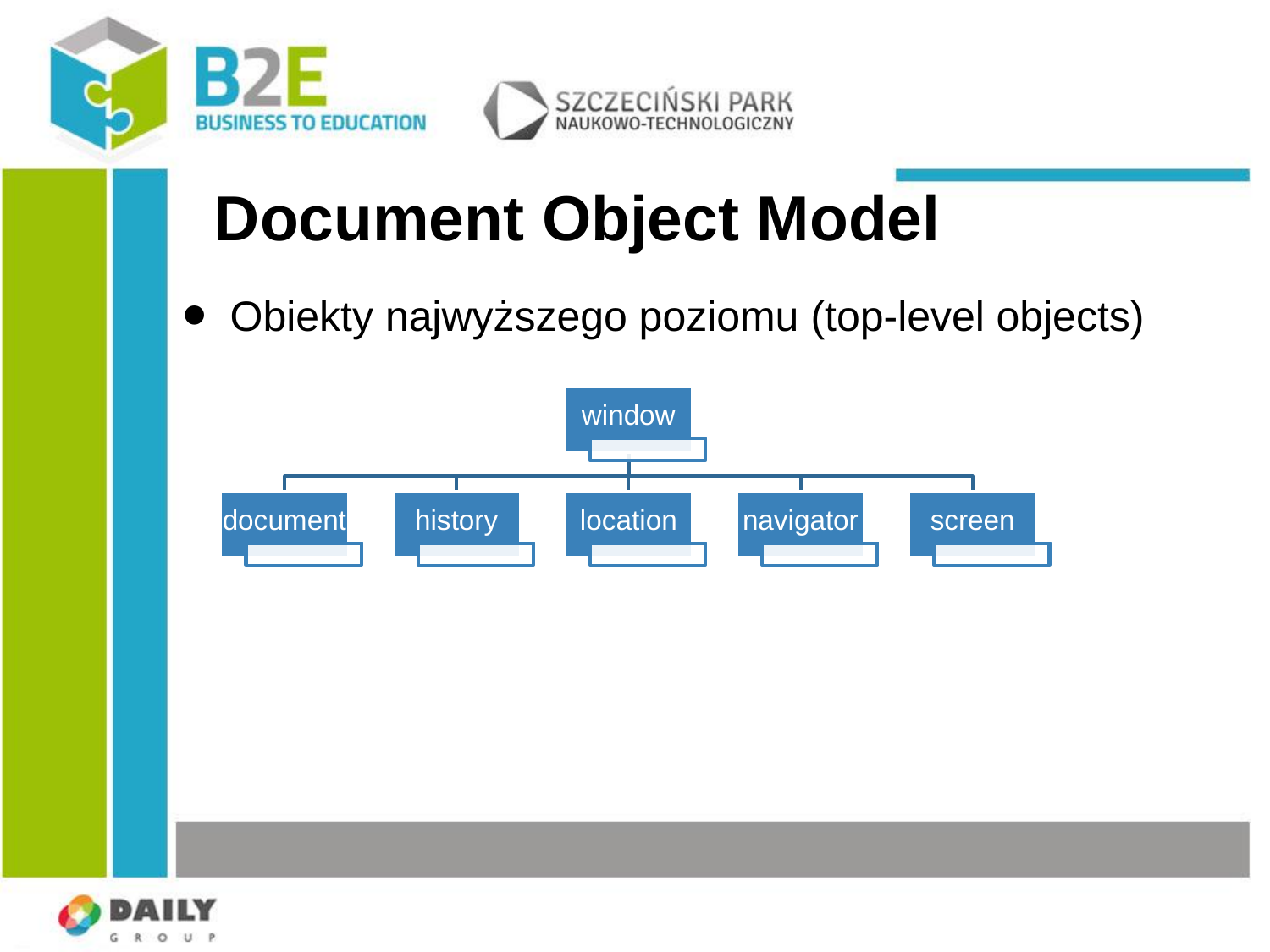

# Document Object Model
window

document

history

location

navigator

screen

Obiekty najwyższego poziomu (top-level objects)